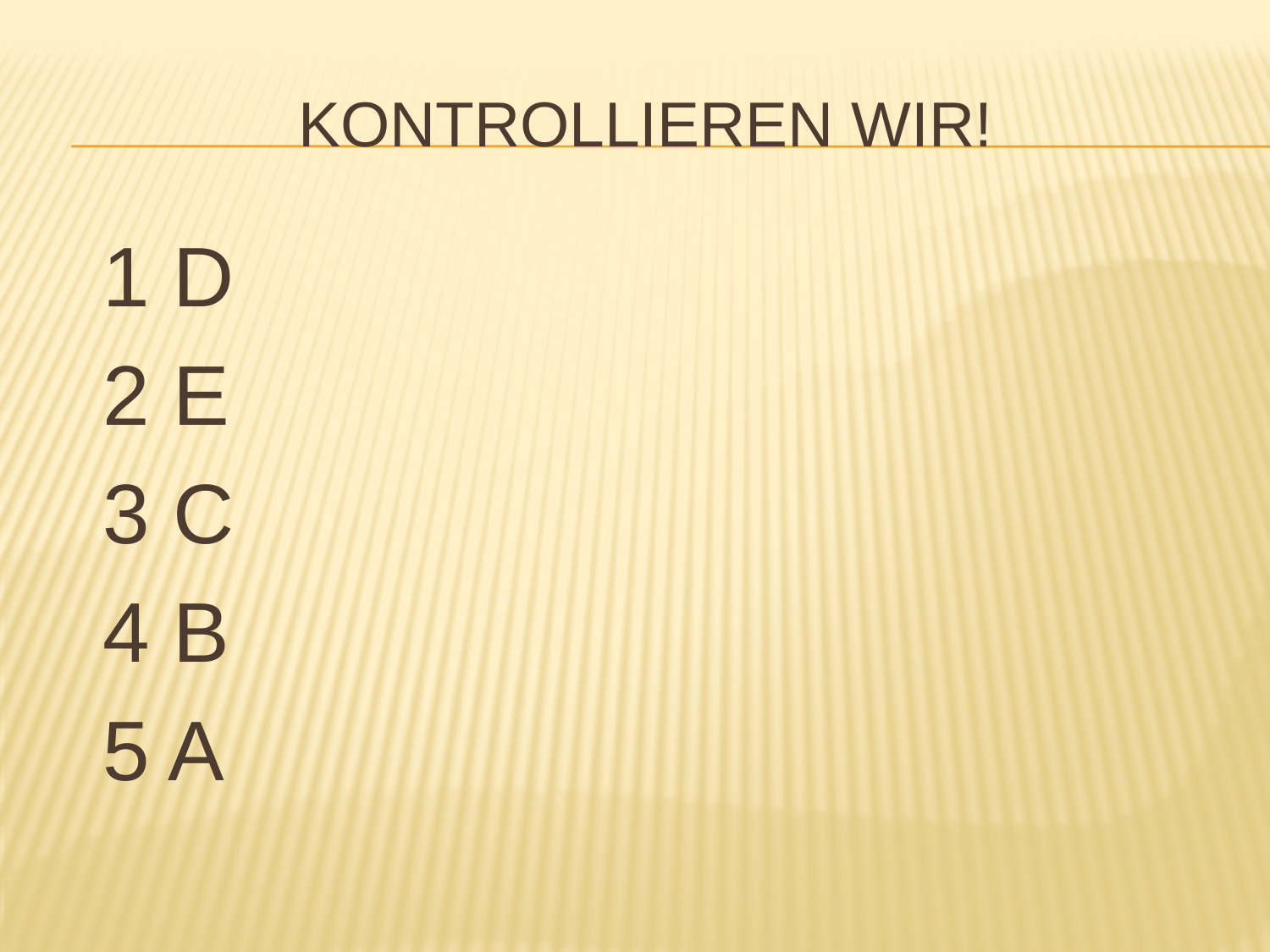

# Kontrollieren wir!
	1 D
	2 E
	3 C
	4 B
	5 A